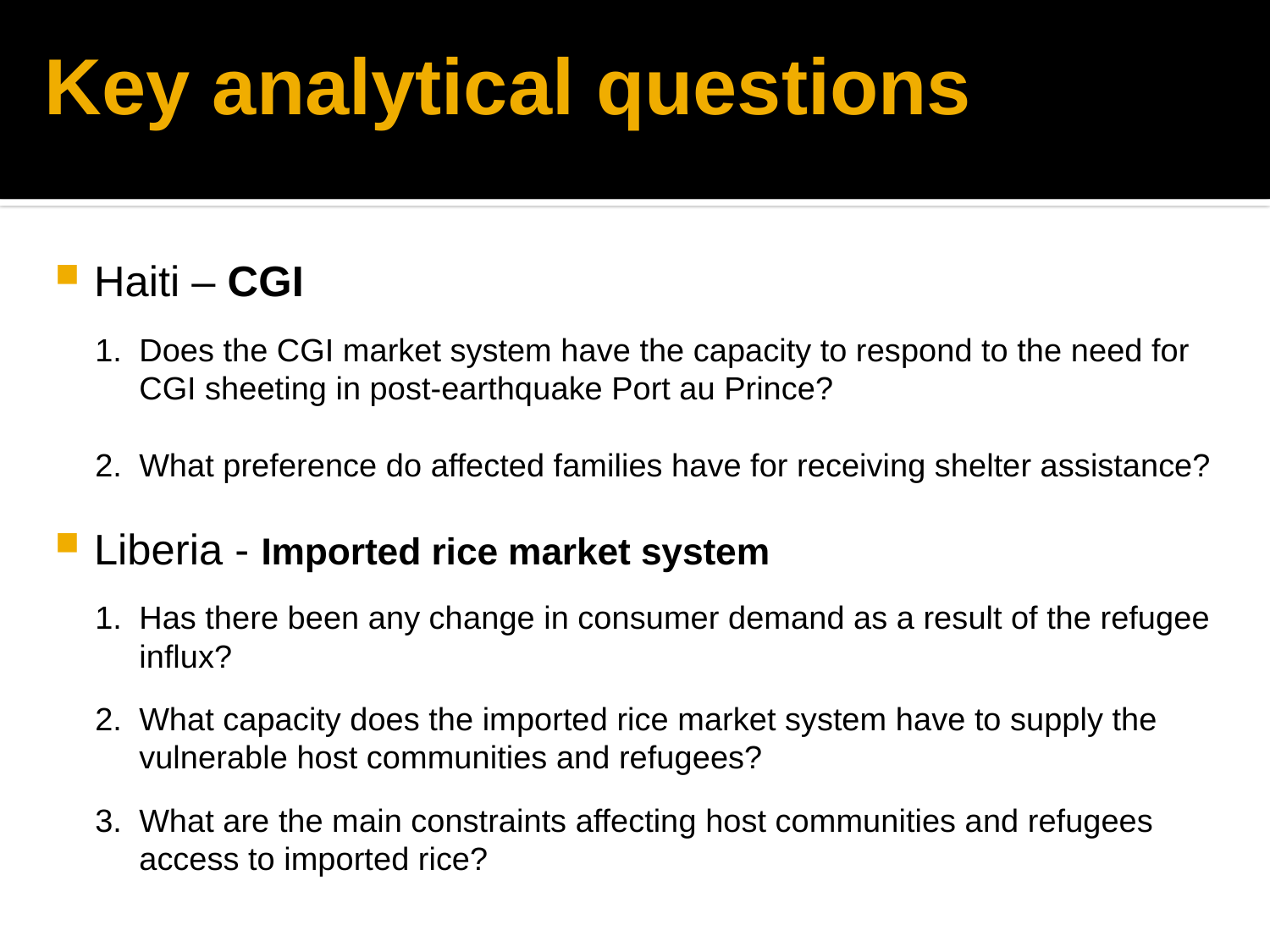

# Key analytical questions
Haiti – CGI
Does the CGI market system have the capacity to respond to the need for CGI sheeting in post-earthquake Port au Prince?

What preference do affected families have for receiving shelter assistance?

Liberia - Imported rice market system
Has there been any change in consumer demand as a result of the refugee influx?
What capacity does the imported rice market system have to supply the vulnerable host communities and refugees?
What are the main constraints affecting host communities and refugees access to imported rice?